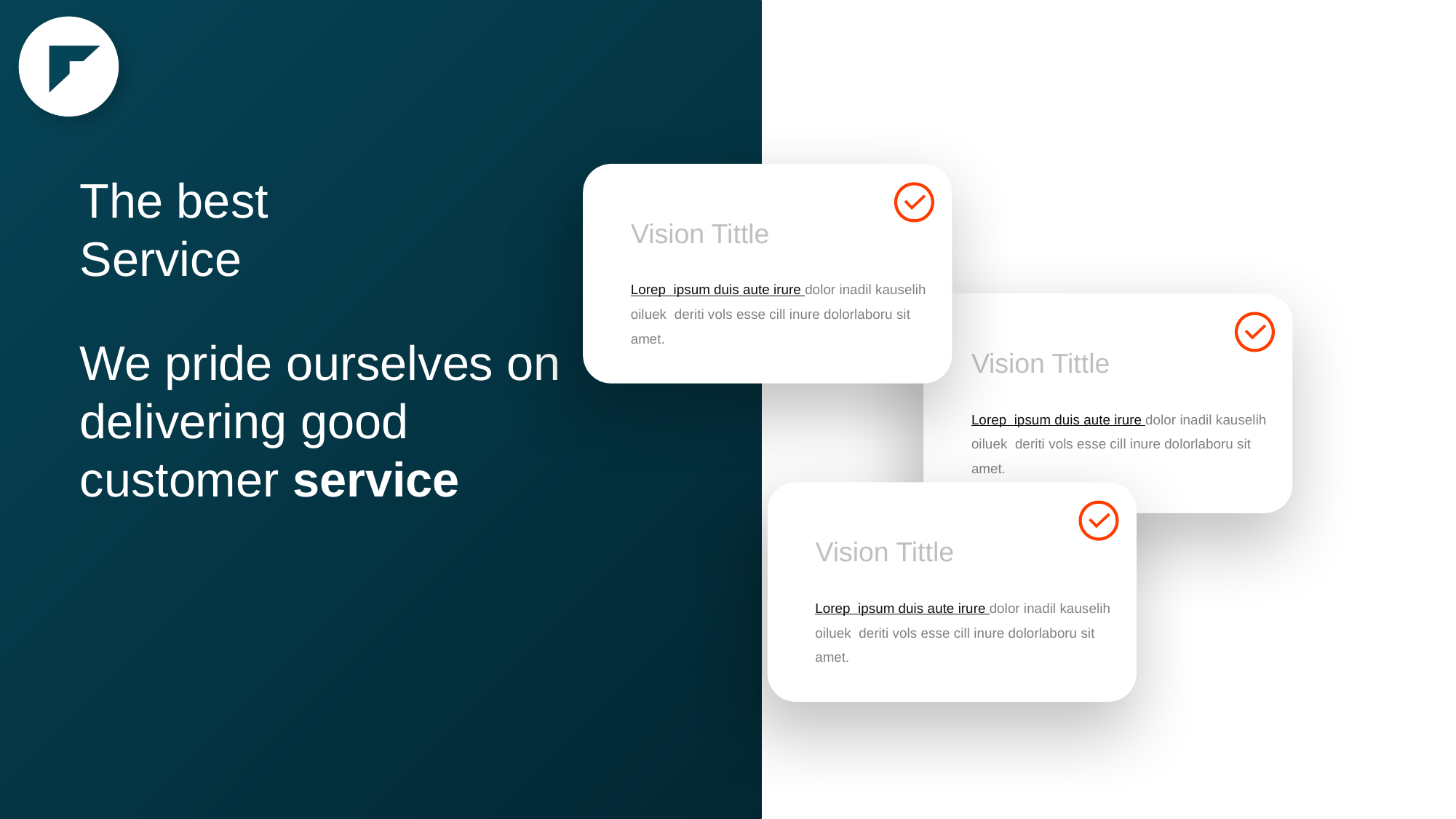

The best
Service

Vision Tittle
Lorep  ipsum duis aute irure dolor inadil kauselih oiluek  deriti vols esse cill inure dolorlaboru sit amet.

Vision Tittle
We pride ourselves on delivering good customer service
Lorep  ipsum duis aute irure dolor inadil kauselih oiluek  deriti vols esse cill inure dolorlaboru sit amet.

Vision Tittle
Lorep  ipsum duis aute irure dolor inadil kauselih oiluek  deriti vols esse cill inure dolorlaboru sit amet.